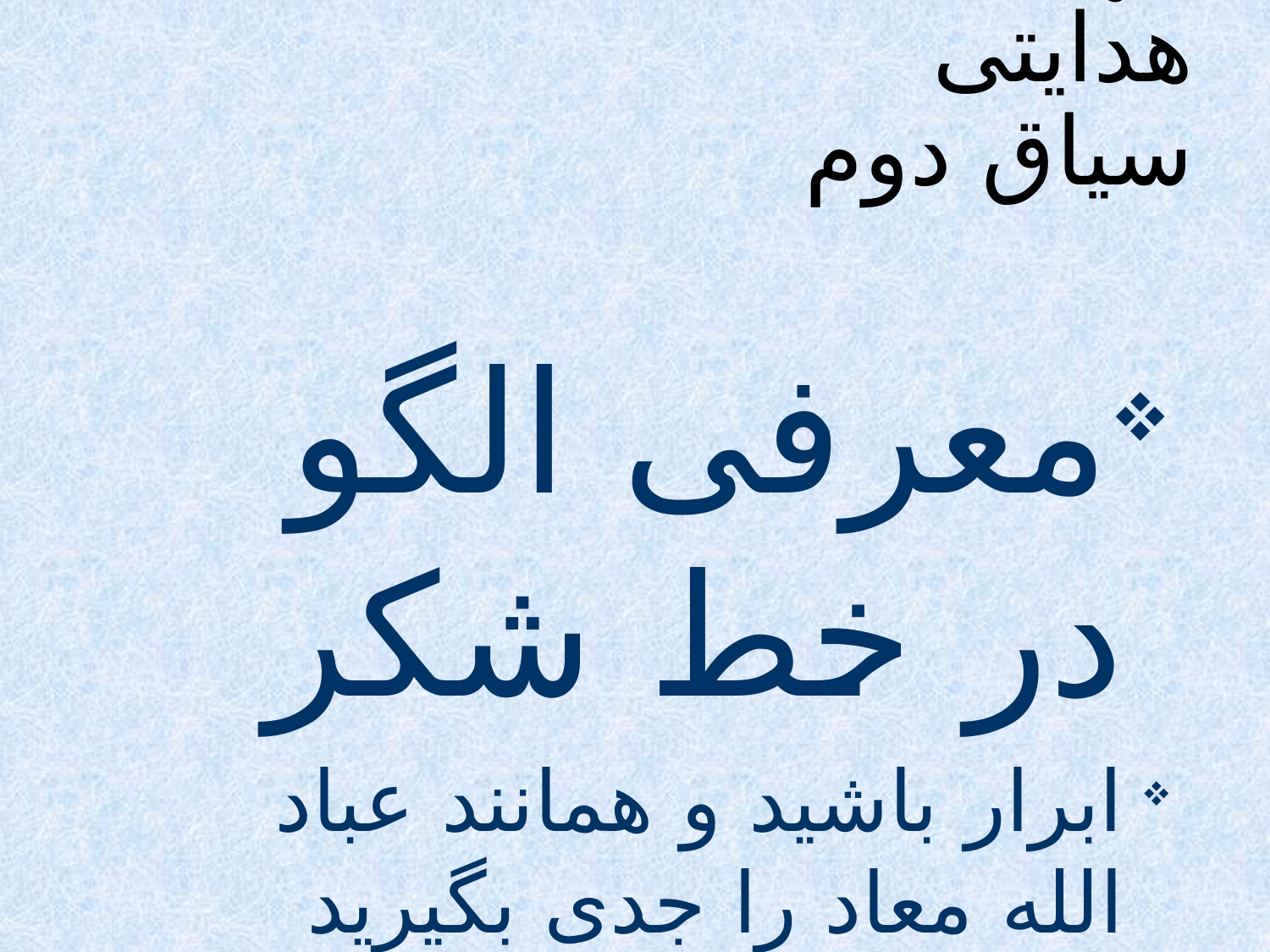

# جهت هدایتی سیاق دوم
معرفی الگو در خط شکر
ابرار باشید و همانند عباد الله معاد را جدی بگیرید
و با نهایت خلوص از حب دنیا به منظور جلب رضای خدا بگذرید.